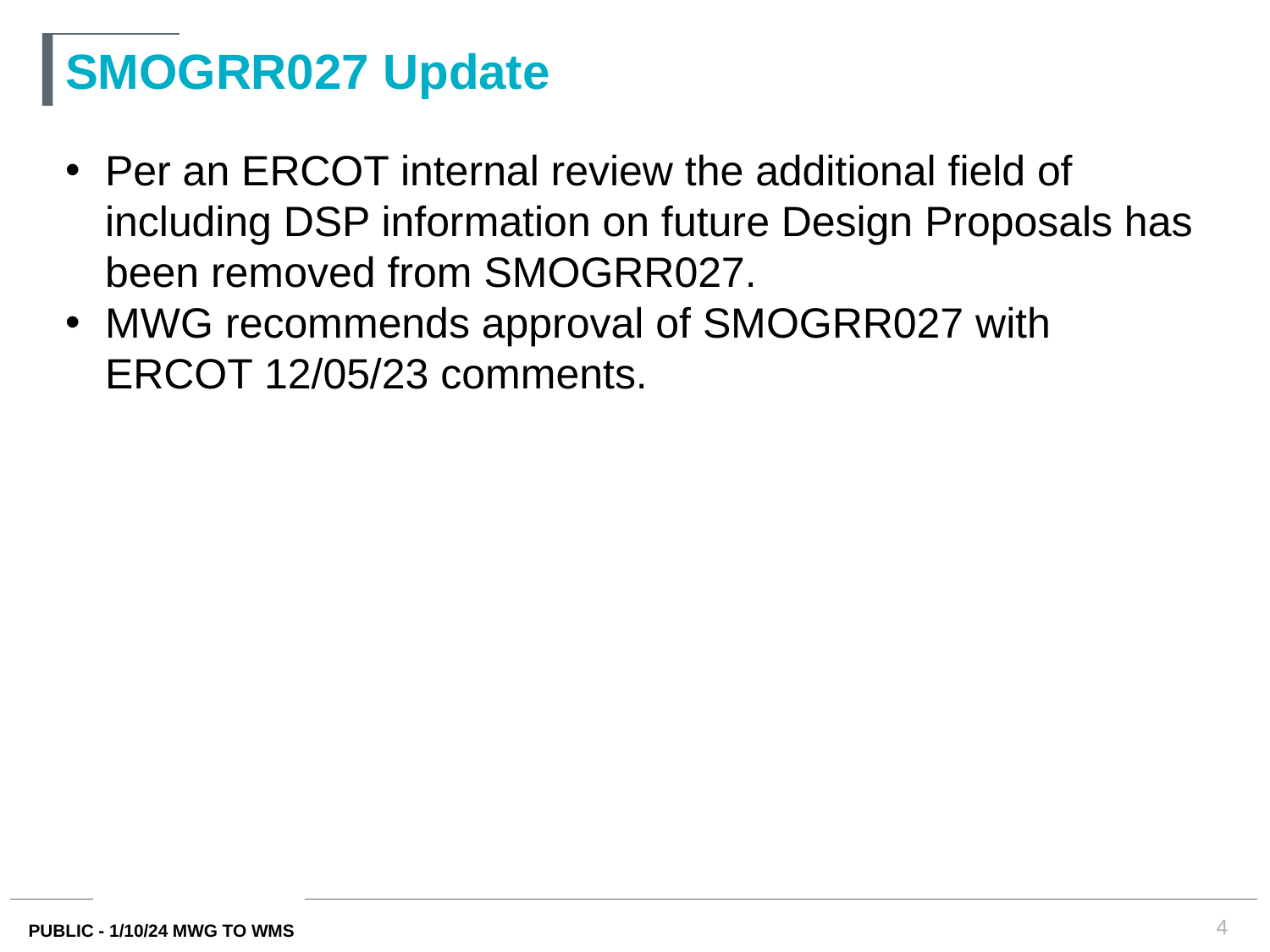

# SMOGRR027 Update
Per an ERCOT internal review the additional field of including DSP information on future Design Proposals has been removed from SMOGRR027.
MWG recommends approval of SMOGRR027 with ERCOT 12/05/23 comments.

4
PUBLIC - 1/10/24 MWG TO WMS